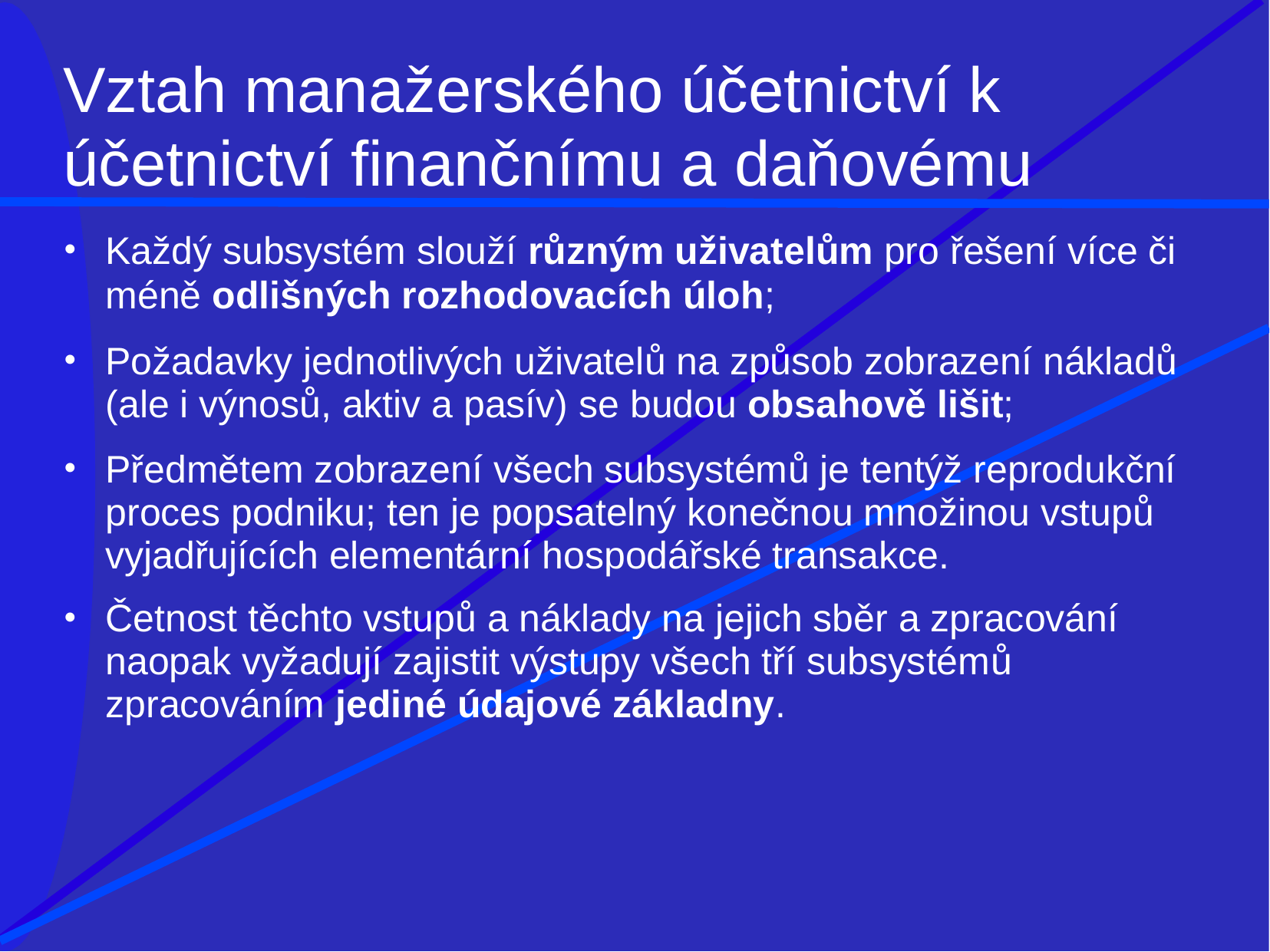

# Vztah manažerského účetnictví k
účetnictví finančnímu a daňovému
Každý subsystém slouží různým uživatelům pro řešení více či
méně odlišných rozhodovacích úloh;
Požadavky jednotlivých uživatelů na způsob zobrazení nákladů (ale i výnosů, aktiv a pasív) se budou obsahově lišit;
Předmětem zobrazení všech subsystémů je tentýž reprodukční proces podniku; ten je popsatelný konečnou množinou vstupů vyjadřujících elementární hospodářské transakce.
Četnost těchto vstupů a náklady na jejich sběr a zpracování naopak vyžadují zajistit výstupy všech tří subsystémů zpracováním jediné údajové základny.